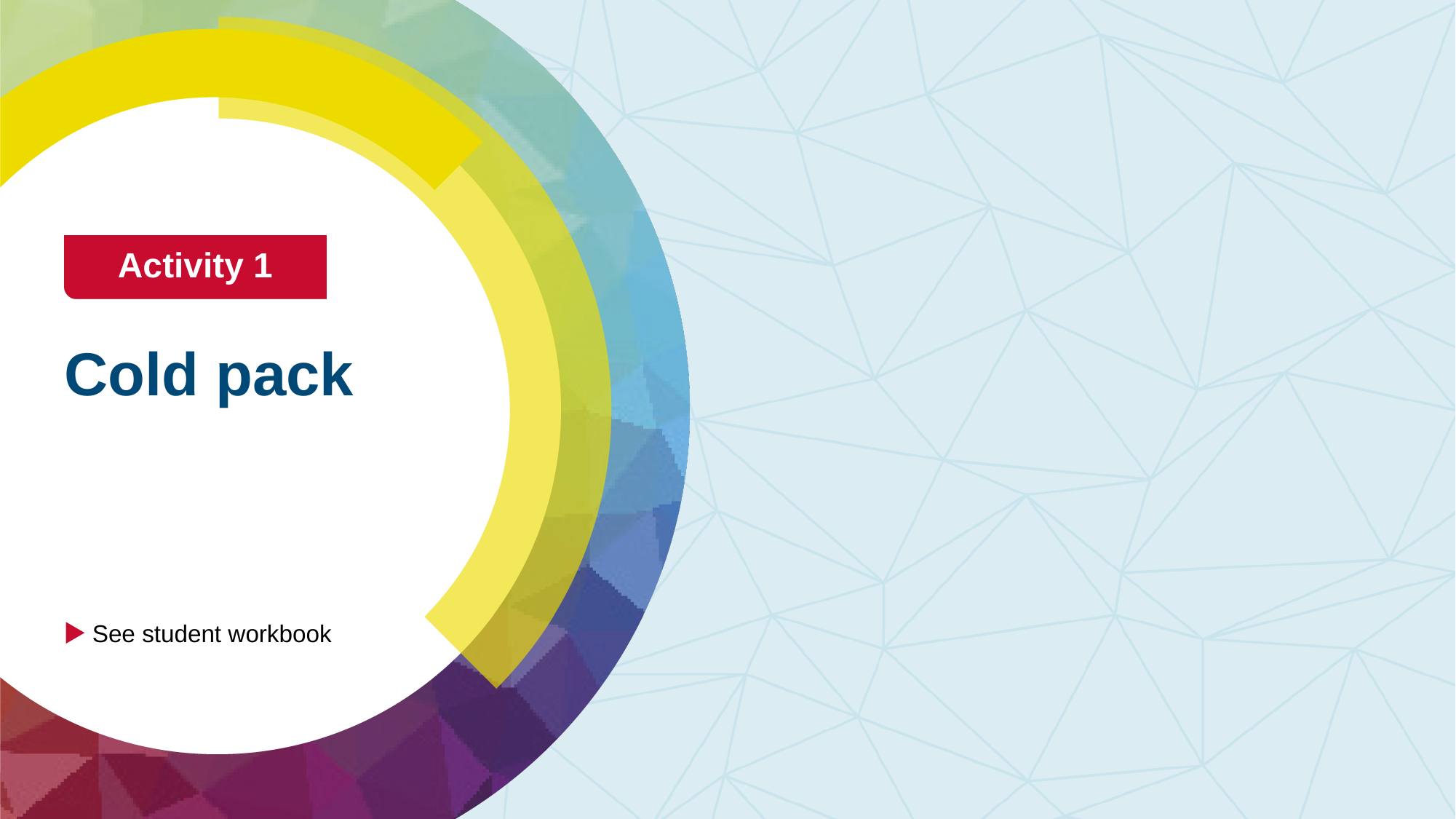

Activity 1
# Cold pack
See student workbook